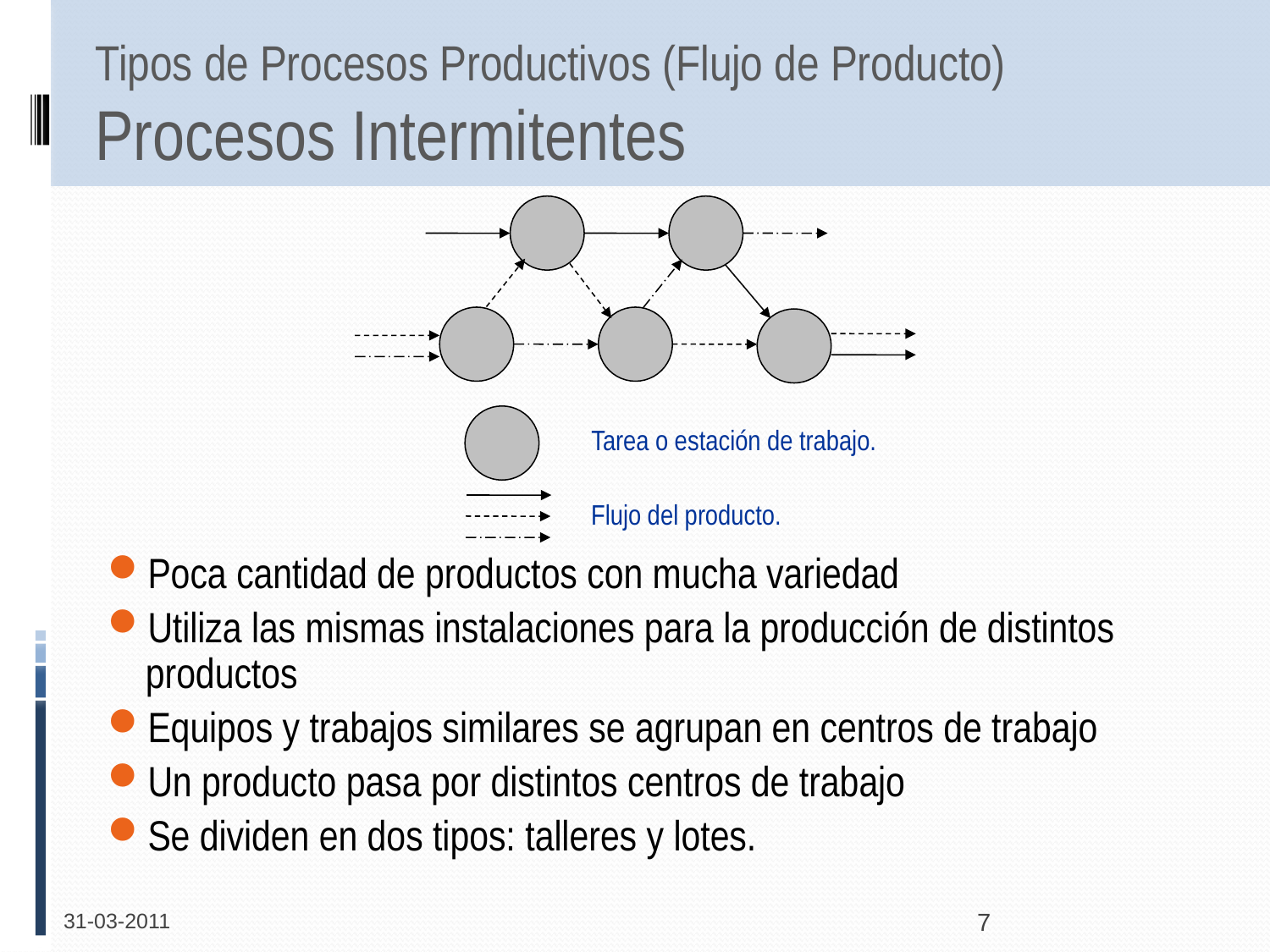

# Tipos de Procesos Productivos (Flujo de Producto) Procesos Intermitentes

Poca cantidad de productos con mucha variedad
Utiliza las mismas instalaciones para la producción de distintos productos
Equipos y trabajos similares se agrupan en centros de trabajo
Un producto pasa por distintos centros de trabajo
Se dividen en dos tipos: talleres y lotes.

Tarea o estación de trabajo.
Flujo del producto.

31-03-2011
7